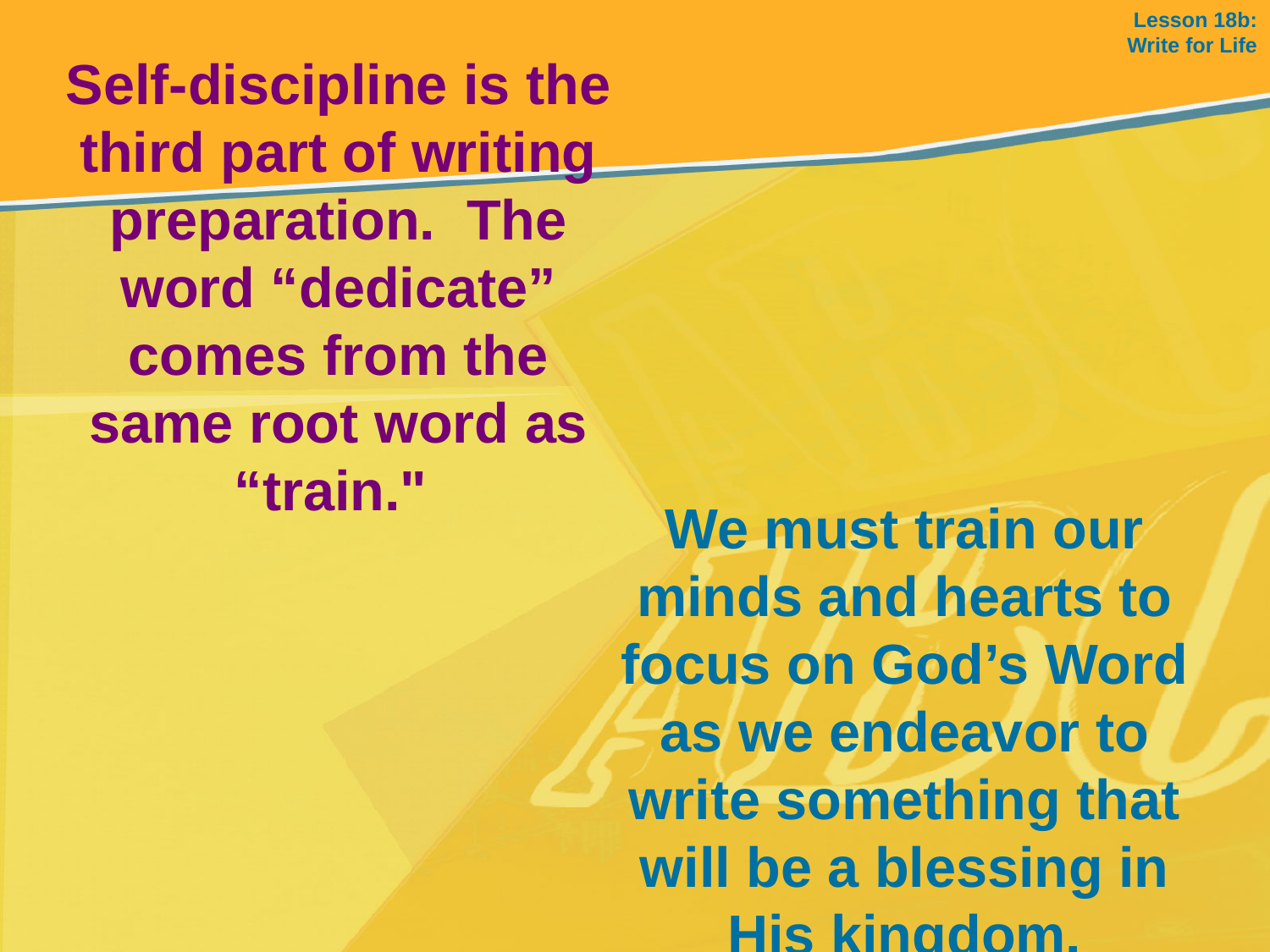

Lesson 18b: Write for Life
Self-discipline is the third part of writing preparation.  The word “dedicate” comes from the same root word as “train."
We must train our minds and hearts to focus on God’s Word as we endeavor to write something that will be a blessing in His kingdom.